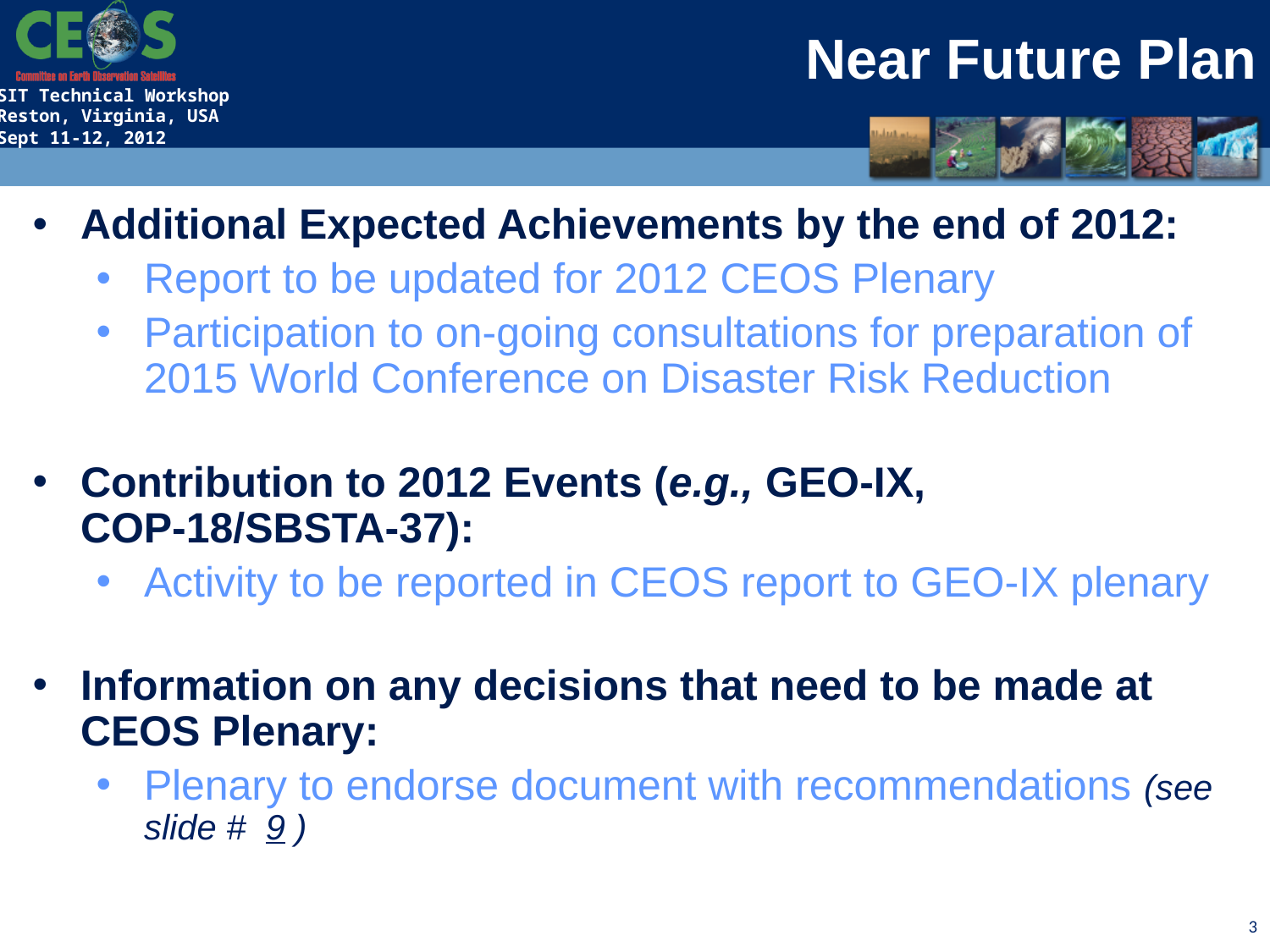

Near Future Plan
Additional Expected Achievements by the end of 2012:
Report to be updated for 2012 CEOS Plenary
Participation to on-going consultations for preparation of 2015 World Conference on Disaster Risk Reduction

Contribution to 2012 Events (e.g., GEO-IX, COP-18/SBSTA-37):
Activity to be reported in CEOS report to GEO-IX plenary

Information on any decisions that need to be made at CEOS Plenary:
Plenary to endorse document with recommendations (see slide #  9 )
3